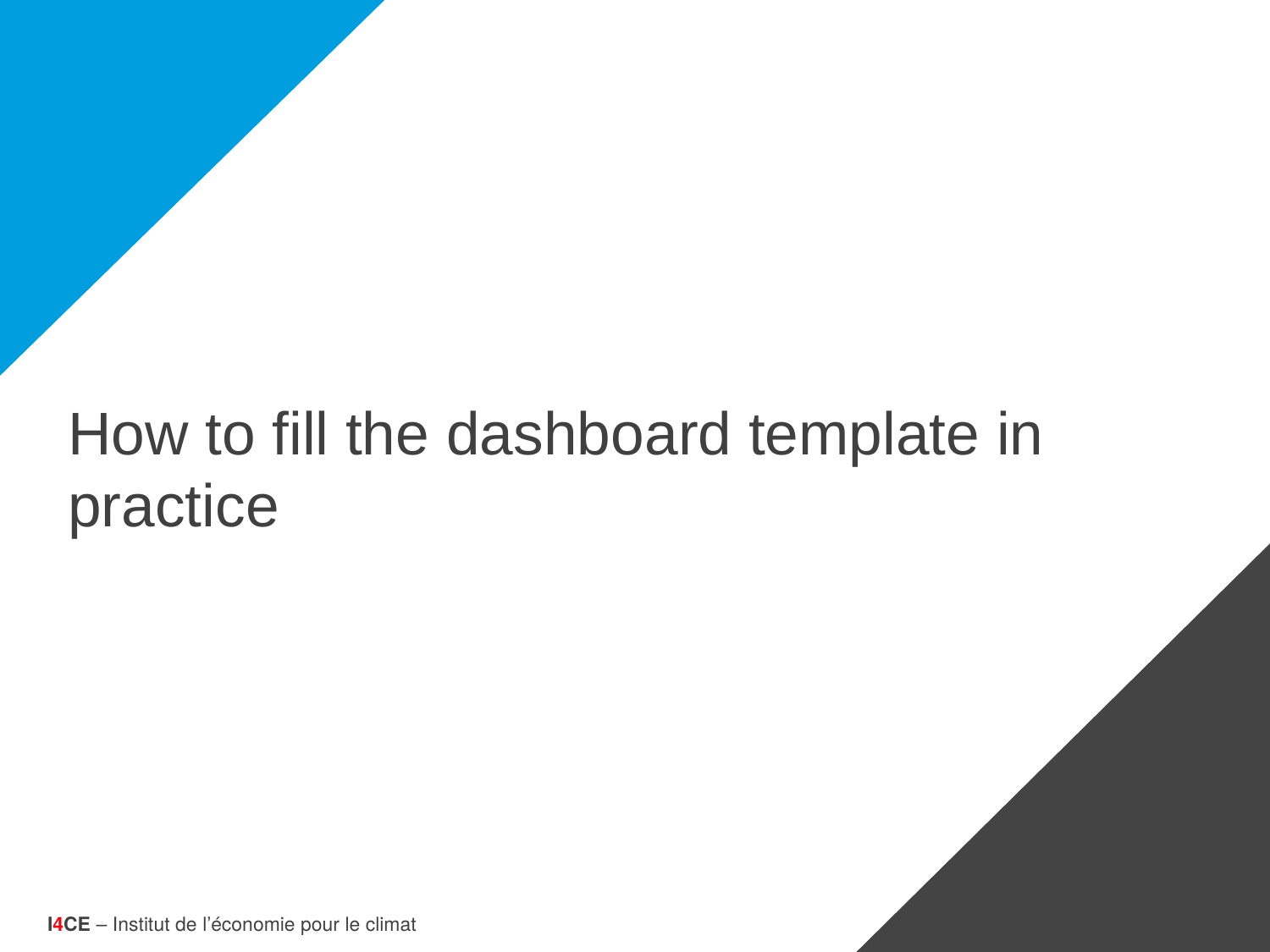

# How to fill the dashboard template in practice